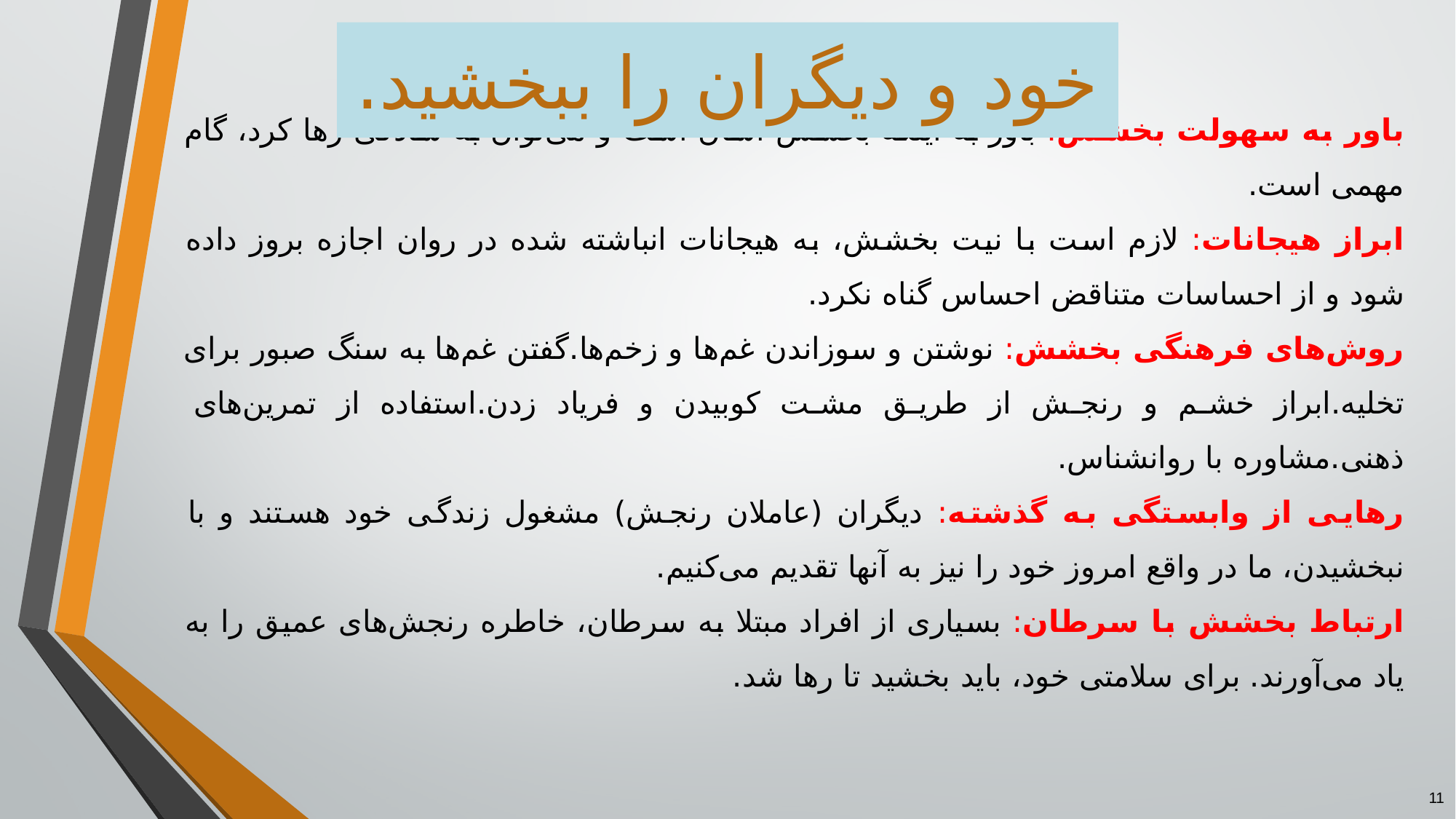

خود و دیگران را ببخشید.
باور به سهولت بخشش: باور به اینکه بخشش آسان است و می‌توان به سادگی رها کرد، گام مهمی است.
ابراز هیجانات: لازم است با نیت بخشش، به هیجانات انباشته شده در روان اجازه بروز داده شود و از احساسات متناقض احساس گناه نکرد.
روش‌های فرهنگی بخشش: نوشتن و سوزاندن غم‌ها و زخم‌ها.گفتن غم‌ها به سنگ صبور برای تخلیه.ابراز خشم و رنجش از طریق مشت کوبیدن و فریاد زدن.استفاده از تمرین‌های ذهنی.مشاوره با روانشناس.
رهایی از وابستگی به گذشته: دیگران (عاملان رنجش) مشغول زندگی خود هستند و با نبخشیدن، ما در واقع امروز خود را نیز به آنها تقدیم می‌کنیم.
ارتباط بخشش با سرطان: بسیاری از افراد مبتلا به سرطان، خاطره رنجش‌های عمیق را به یاد می‌آورند. برای سلامتی خود، باید بخشید تا رها شد.

11